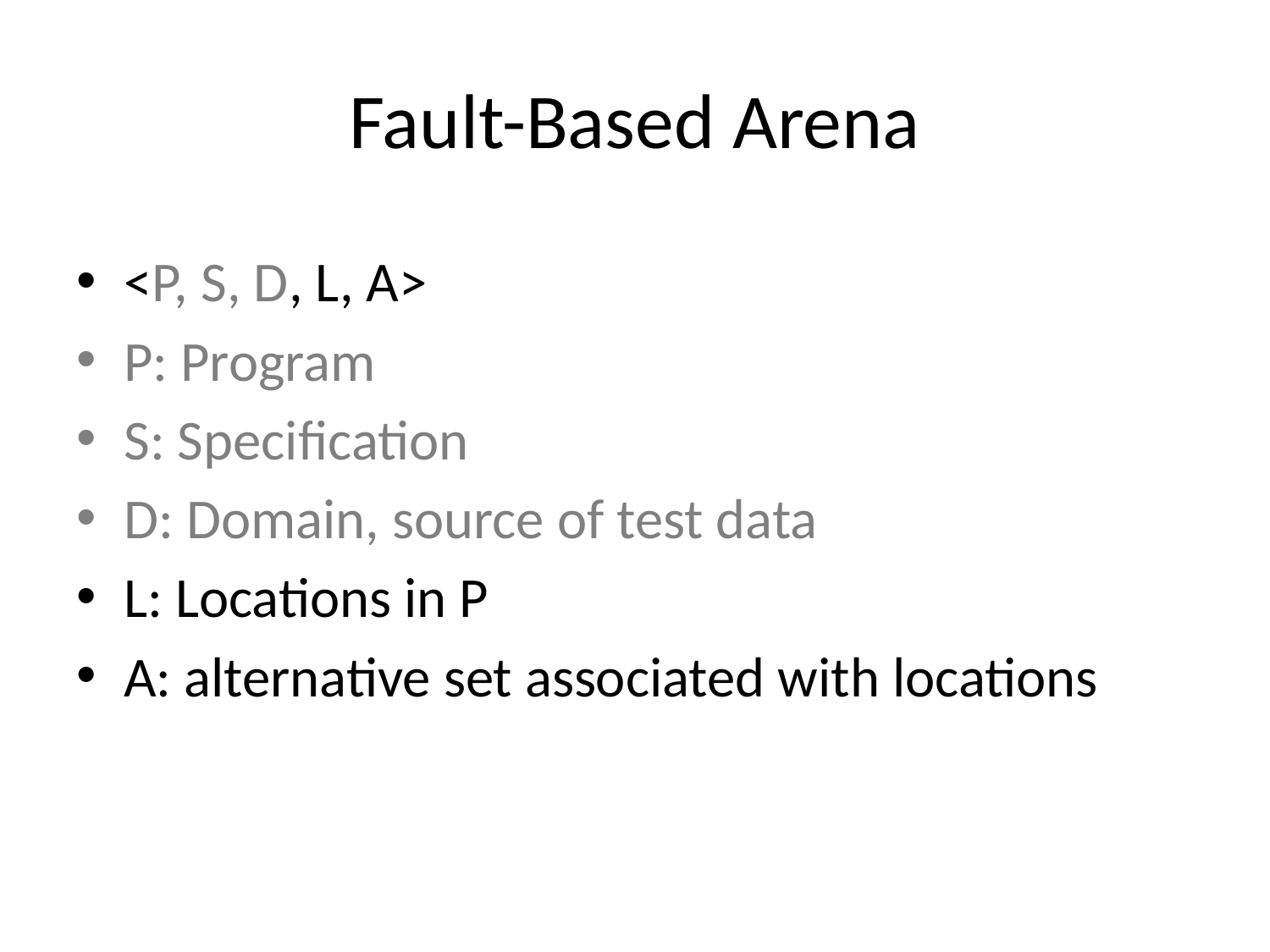

# Fault-Based Arena
<P, S, D, L, A>
P: Program
S: Specification
D: Domain, source of test data
L: Locations in P
A: alternative set associated with locations